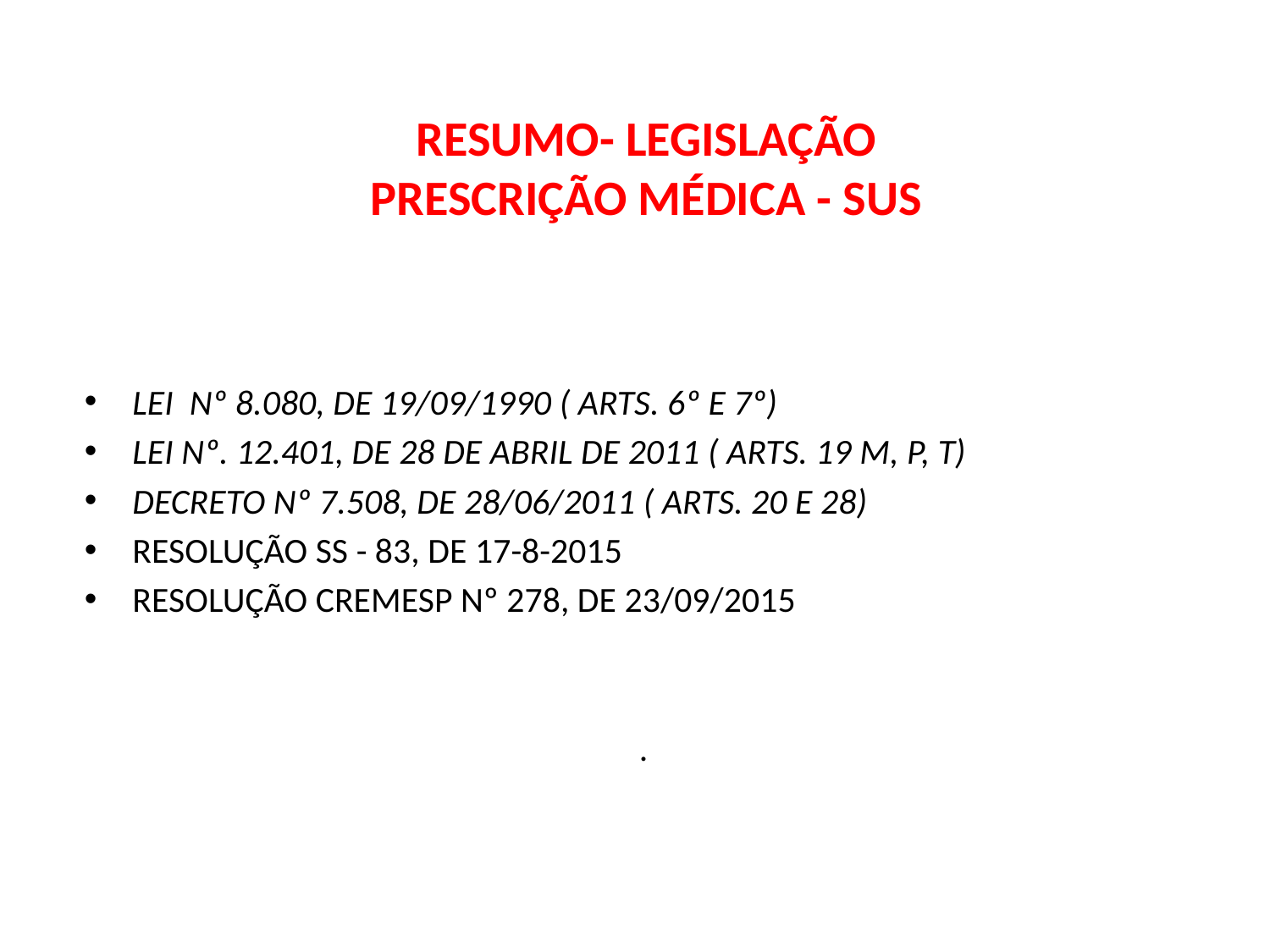

# RESUMO- LEGISLAÇÃO PRESCRIÇÃO MÉDICA - SUS

LEI  Nº 8.080, DE 19/09/1990 ( ARTS. 6º E 7º)
LEI Nº. 12.401, DE 28 DE ABRIL DE 2011 ( ARTS. 19 M, P, T)
DECRETO Nº 7.508, DE 28/06/2011 ( ARTS. 20 E 28)
RESOLUÇÃO SS - 83, DE 17-8-2015
RESOLUÇÃO CREMESP Nº 278, DE 23/09/2015

.